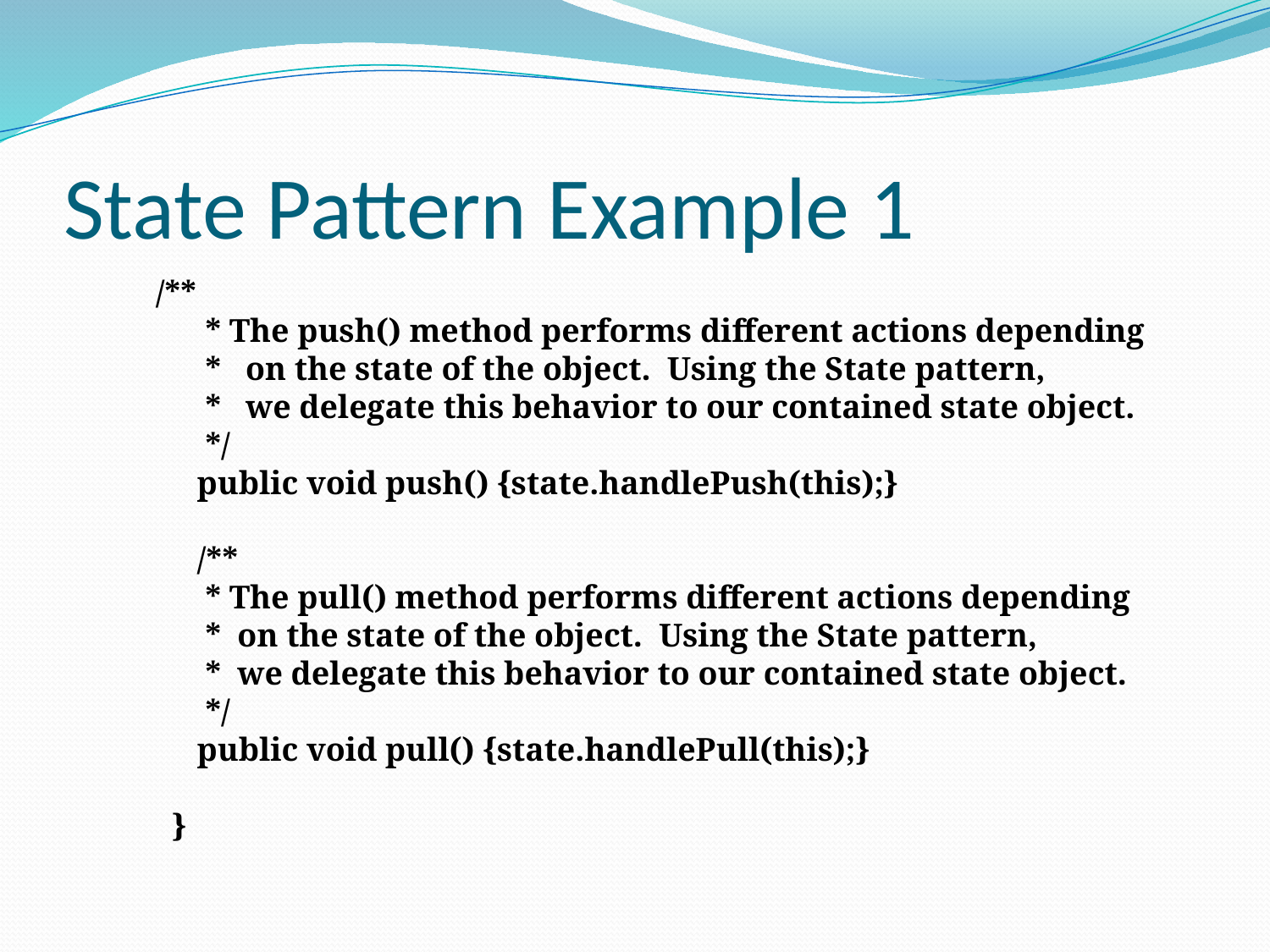

# State Pattern Example 1
 /**
       * The push() method performs different actions depending
       *   on the state of the object.  Using the State pattern,
       *   we delegate this behavior to our contained state object.
       */
      public void push() {state.handlePush(this);}

      /**
       * The pull() method performs different actions depending
       *  on the state of the object.  Using the State pattern,
       *  we delegate this behavior to our contained state object.
       */
      public void pull() {state.handlePull(this);}

   }